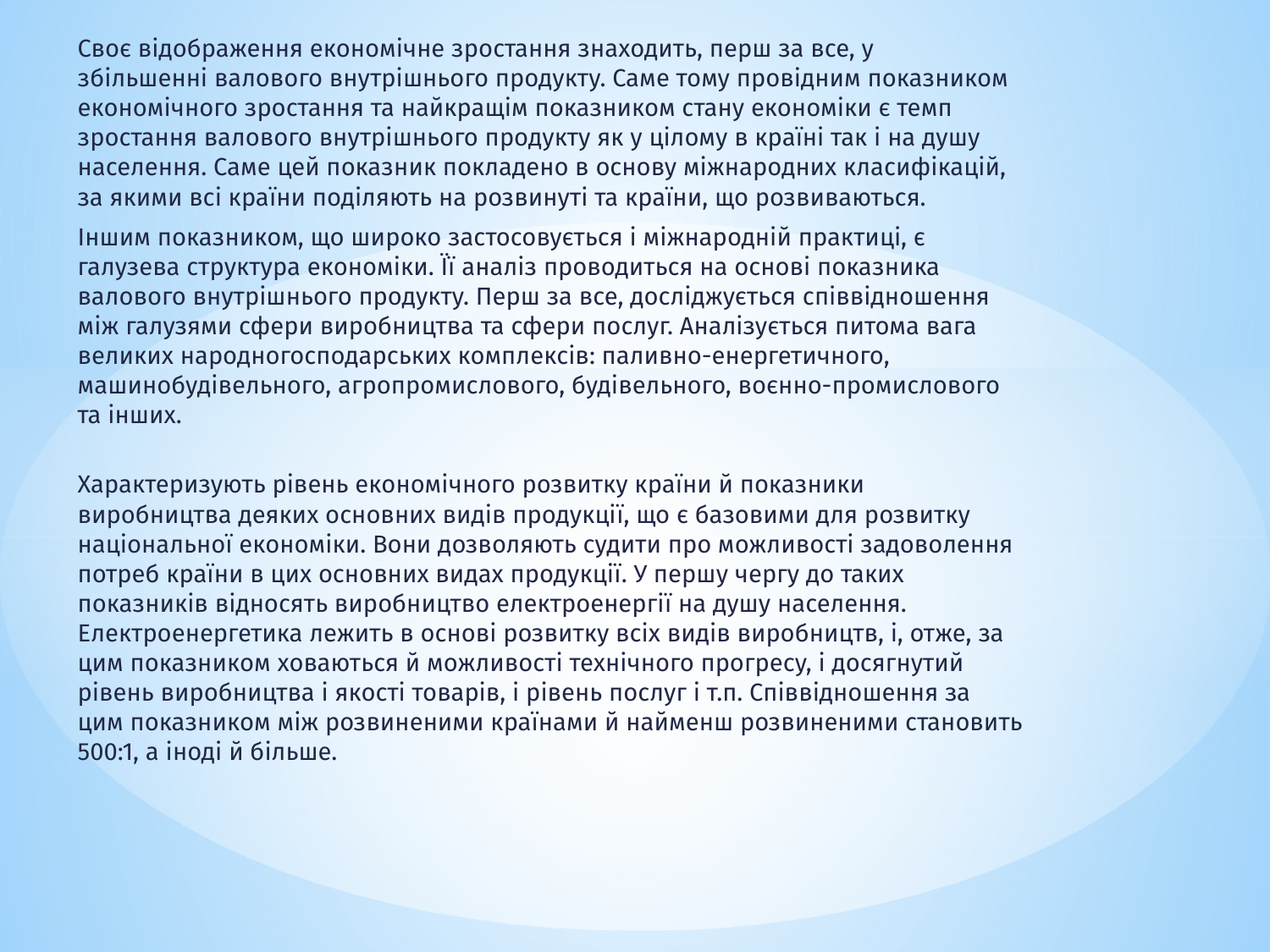

Своє відображення економічне зростання знаходить, перш за все, у
збільшенні валового внутрішнього продукту. Саме тому провідним показником
економічного зростання та найкращім показником стану економіки є темп
зростання валового внутрішнього продукту як у цілому в країні так і на душу
населення. Саме цей показник покладено в основу міжнародних класифікацій,
за якими всі країни поділяють на розвинуті та країни, що розвиваються.
Іншим показником, що широко застосовується і міжнародній практиці, є
галузева структура економіки. Її аналіз проводиться на основі показника
валового внутрішнього продукту. Перш за все, досліджується співвідношення
між галузями сфери виробництва та сфери послуг. Аналізується питома вага
великих народногосподарських комплексів: паливно-енергетичного,
машинобудівельного, агропромислового, будівельного, воєнно-промислового
та інших.
Характеризують рівень економічного розвитку країни й показники
виробництва деяких основних видів продукції, що є базовими для розвитку
національної економіки. Вони дозволяють судити про можливості задоволення
потреб країни в цих основних видах продукції. У першу чергу до таких
показників відносять виробництво електроенергії на душу населення.
Електроенергетика лежить в основі розвитку всіх видів виробництв, і, отже, за
цим показником ховаються й можливості технічного прогресу, і досягнутий
рівень виробництва і якості товарів, і рівень послуг і т.п. Співвідношення за
цим показником між розвиненими країнами й найменш розвиненими становить
500:1, а іноді й більше.